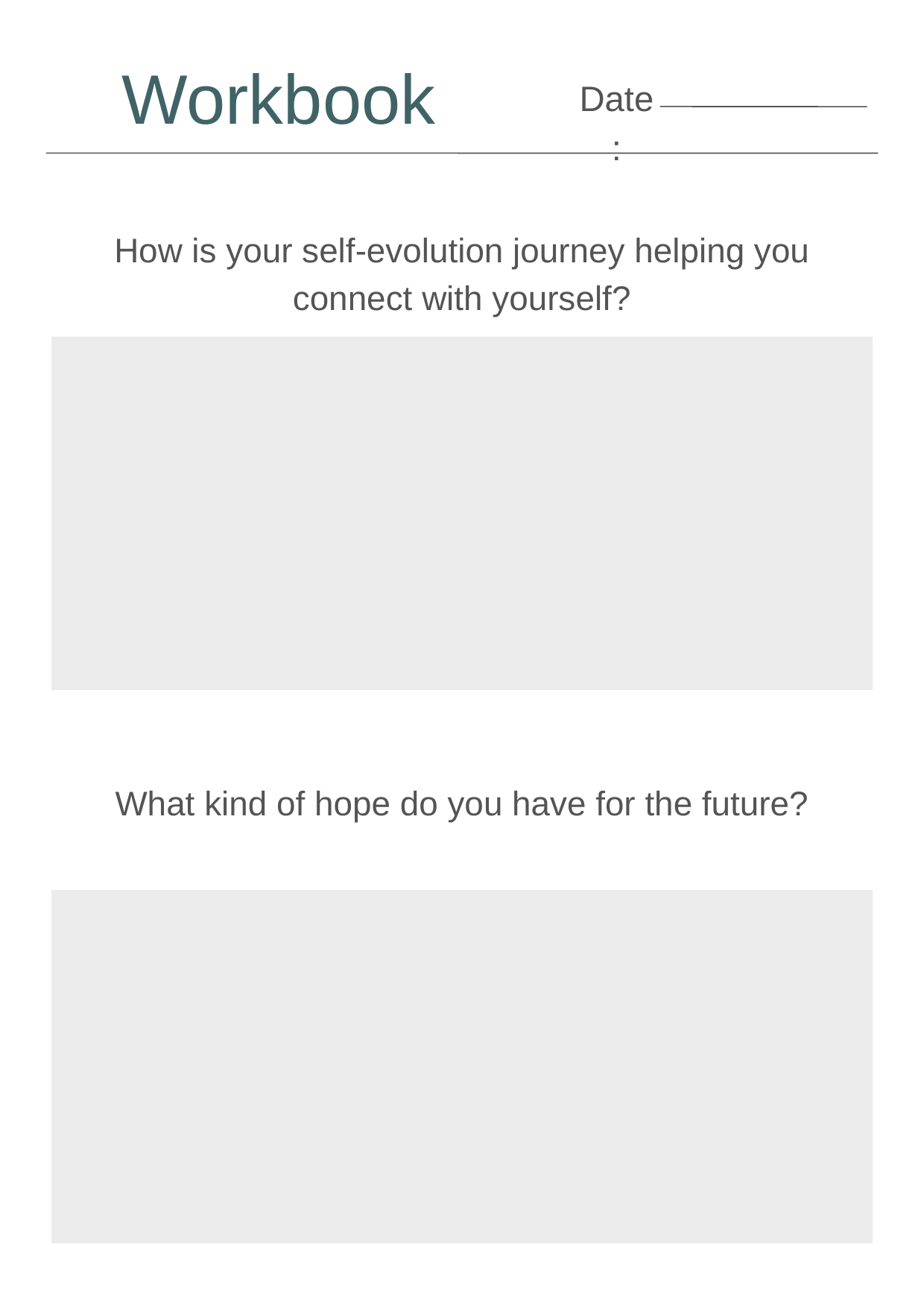

Workbook
Date:

How is your self-evolution journey helping you connect with yourself?

What kind of hope do you have for the future?